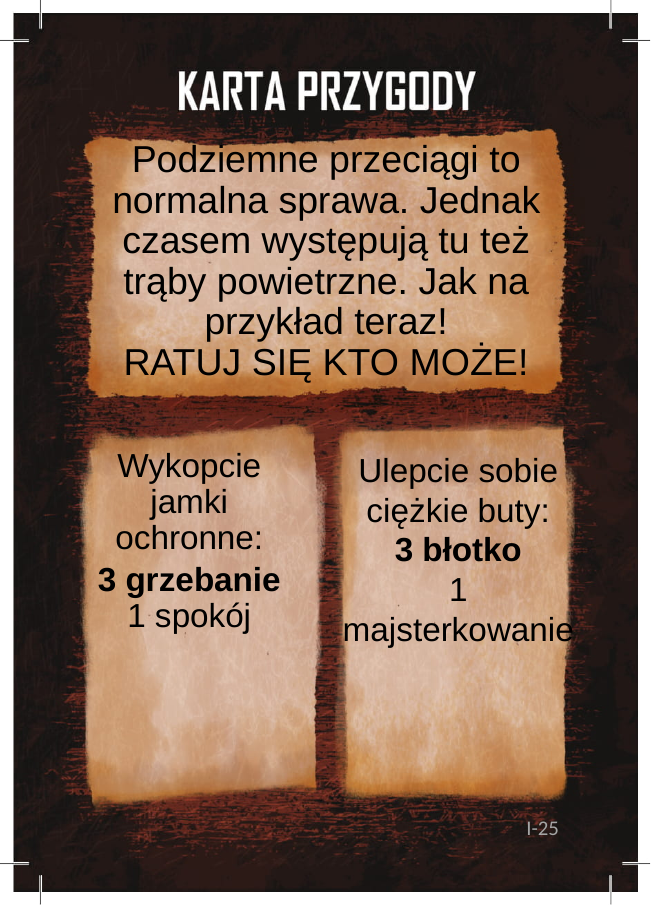

# Podziemne przeciągi to normalna sprawa. Jednak czasem występują tu też trąby powietrzne. Jak na przykład teraz! RATUJ SIĘ KTO MOŻE!
Wykopcie jamki ochronne:
3 grzebanie
1 spokój
Ulepcie sobie ciężkie buty:
3 błotko
1 majsterkowanie
I-25